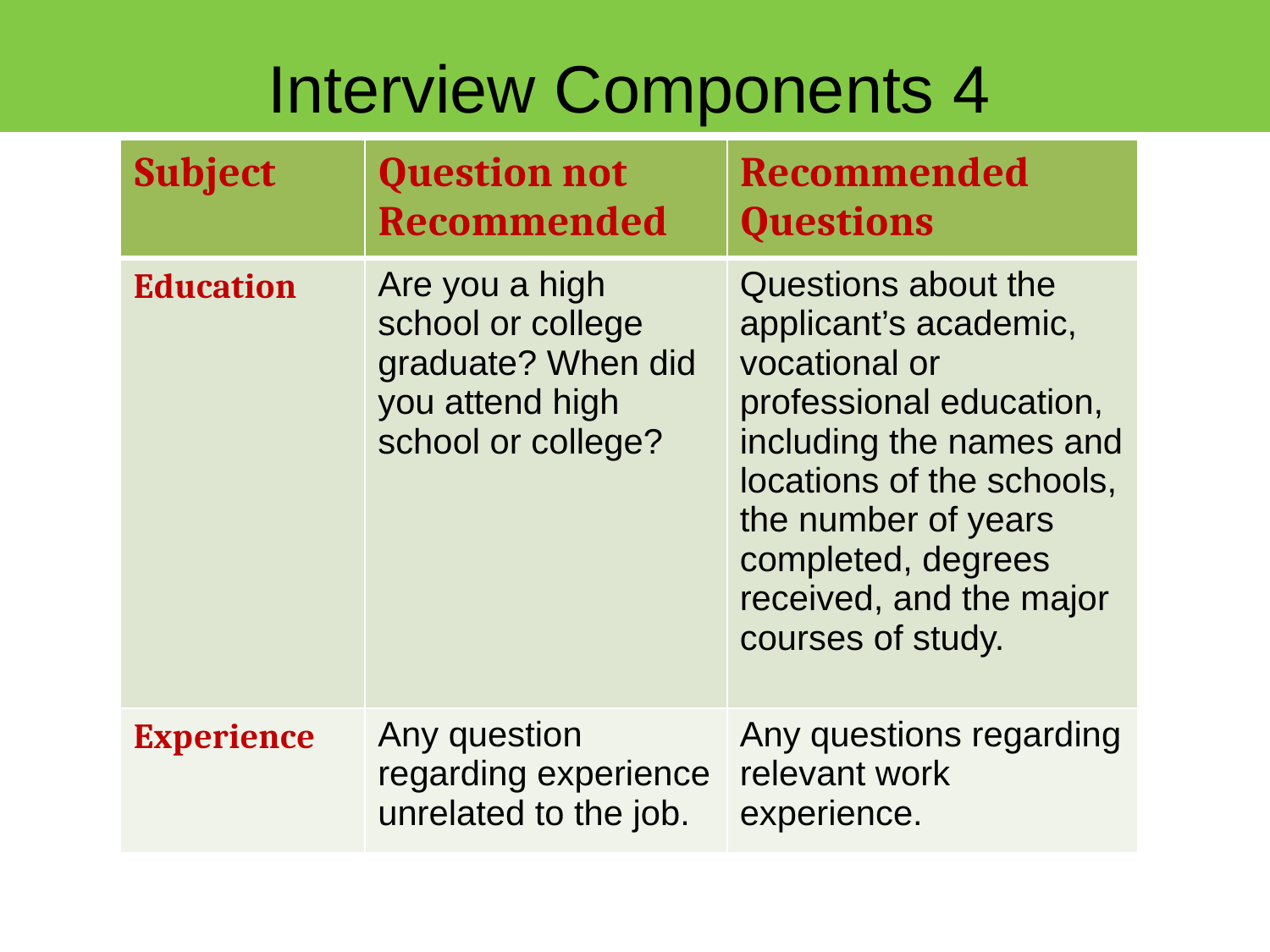

Interview Components 4

| Subject | Question not Recommended | Recommended Questions |
| --- | --- | --- |
| Education | Are you a high school or college graduate? When did you attend high school or college? | Questions about the applicant’s academic, vocational or professional education, including the names and locations of the schools, the number of years completed, degrees received, and the major courses of study. |
| Experience | Any question regarding experience unrelated to the job. | Any questions regarding relevant work experience. |